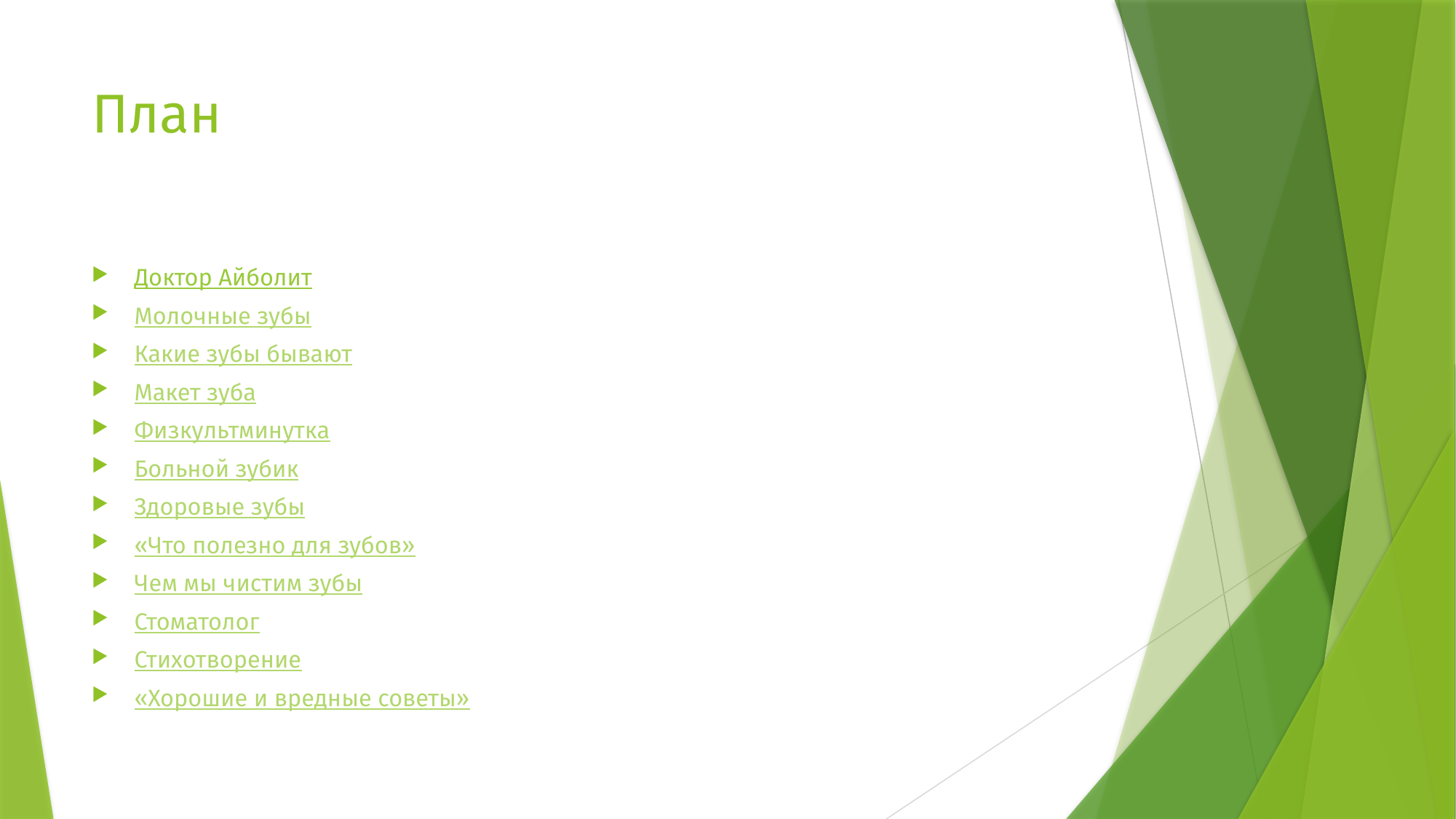

# План
Доктор Айболит
Молочные зубы
Какие зубы бывают
Макет зуба
Физкультминутка
Больной зубик
Здоровые зубы
«Что полезно для зубов»
Чем мы чистим зубы
Стоматолог
Стихотворение
«Хорошие и вредные советы»